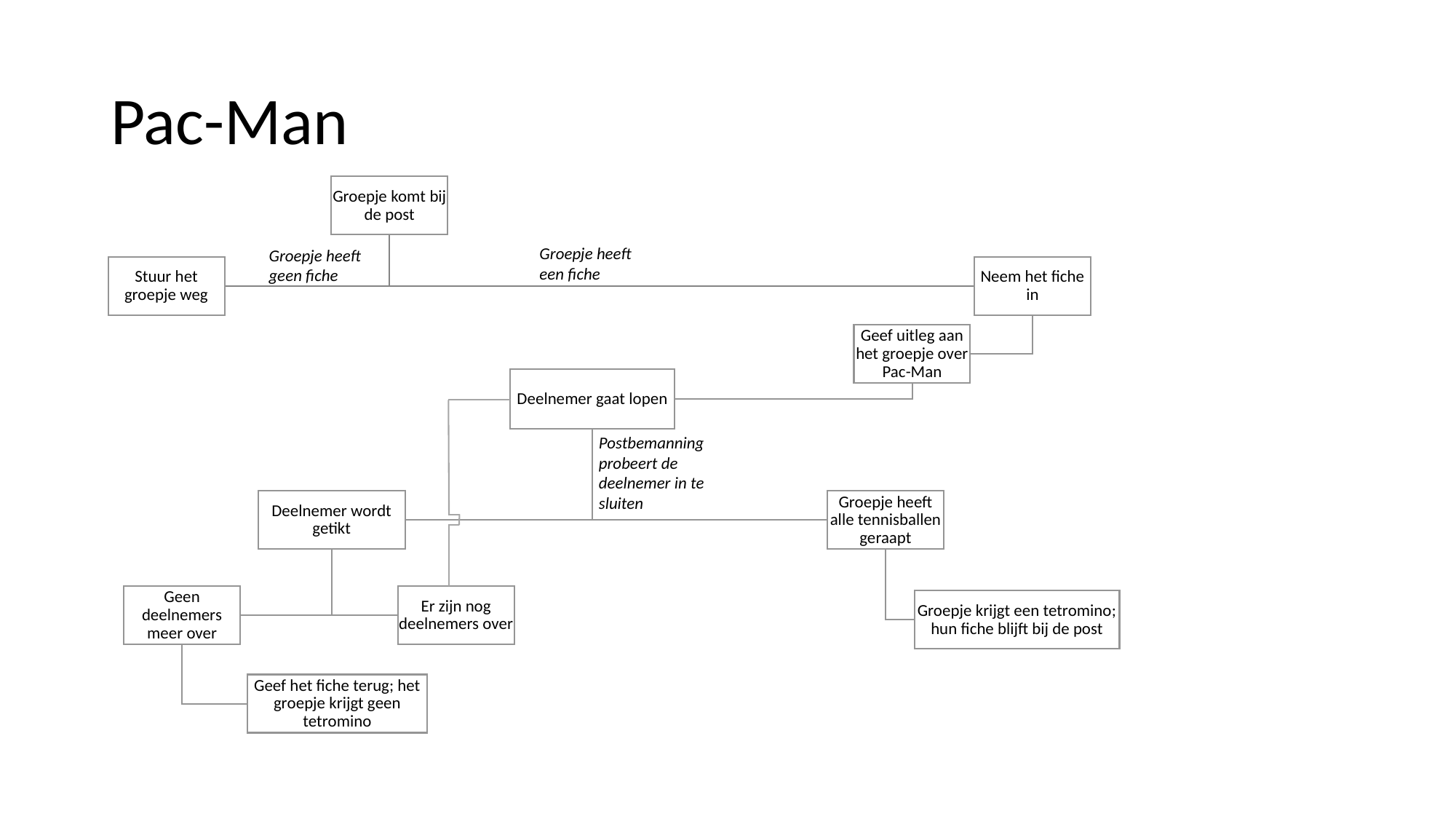

# Pac-Man
Groepje komt bij de post
Stuur het groepje weg
Neem het fiche in
Geef uitleg aan het groepje over Pac-Man
Deelnemer gaat lopen
Deelnemer wordt getikt
Er zijn nog deelnemers over
Geen deelnemers meer over
Geef het fiche terug; het groepje krijgt geen tetromino
Groepje heeft alle tennisballen geraapt
Groepje krijgt een tetromino; hun fiche blijft bij de post
Groepje heeft een fiche
Groepje heeft geen fiche
Postbemanning probeert de deelnemer in te sluiten